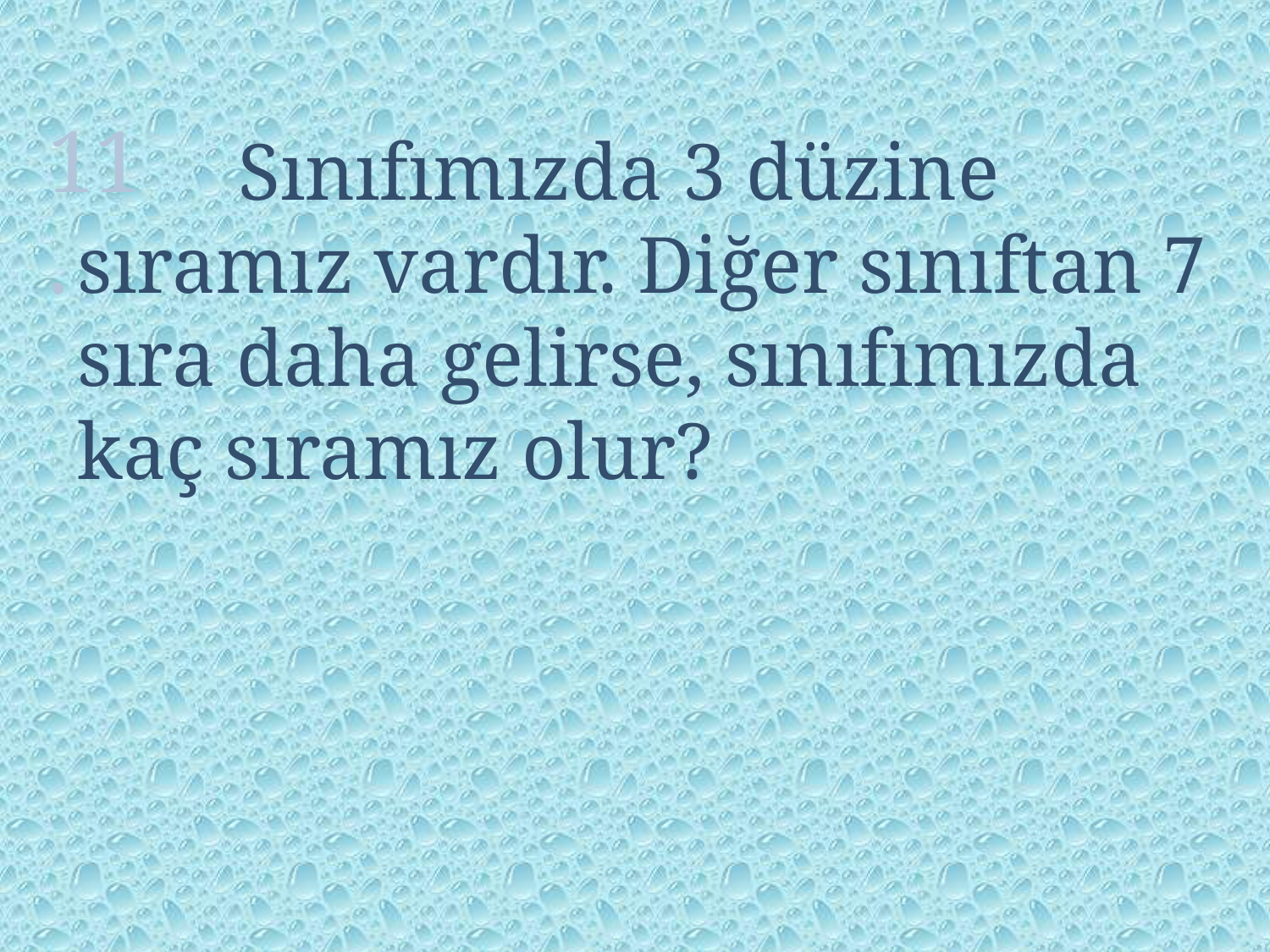

11.
        Sınıfımızda 3 düzine sıramız vardır. Diğer sınıftan 7 sıra daha gelirse, sınıfımızda kaç sıramız olur?